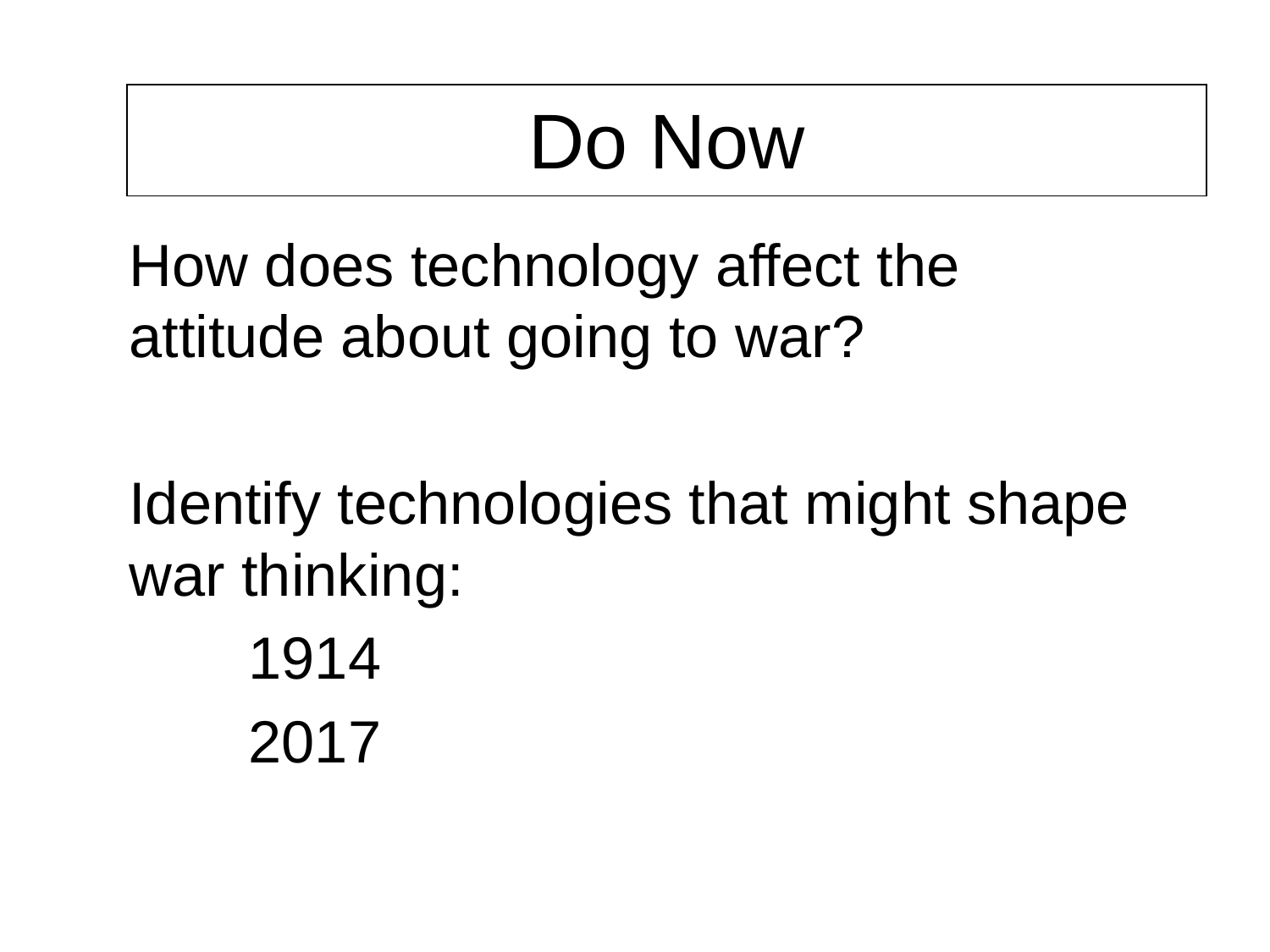

# Do Now
How does technology affect the attitude about going to war?

Identify technologies that might shape war thinking:
	1914
	2017